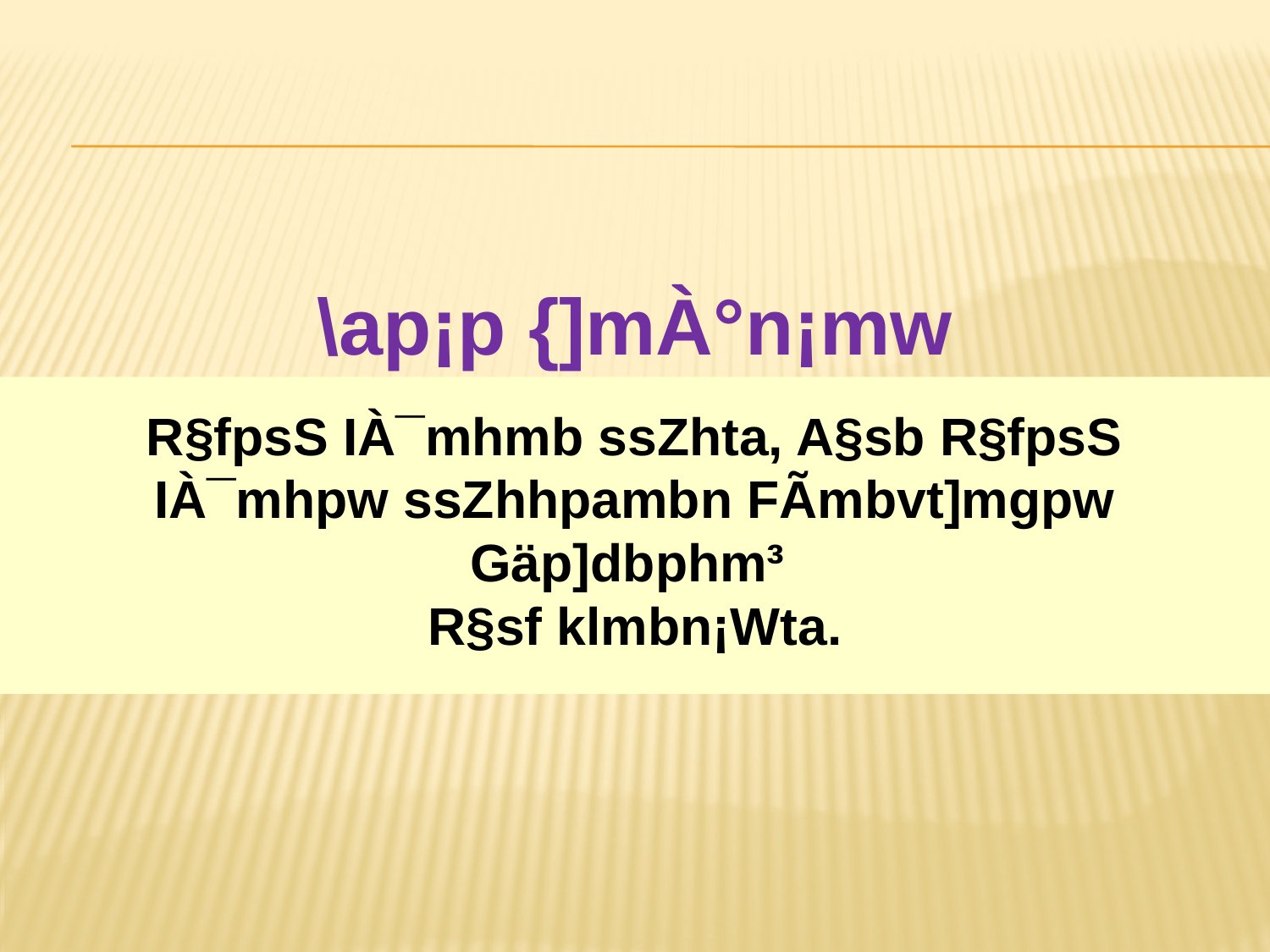

\ap¡p {]mÀ°n¡mw

R§fpsS IÀ¯mhmb ssZhta, A§sb R§fpsS
IÀ¯mhpw ssZhhpambn FÃmbvt]mgpw Gäp]dbphm³
R§sf klmbn¡Wta.